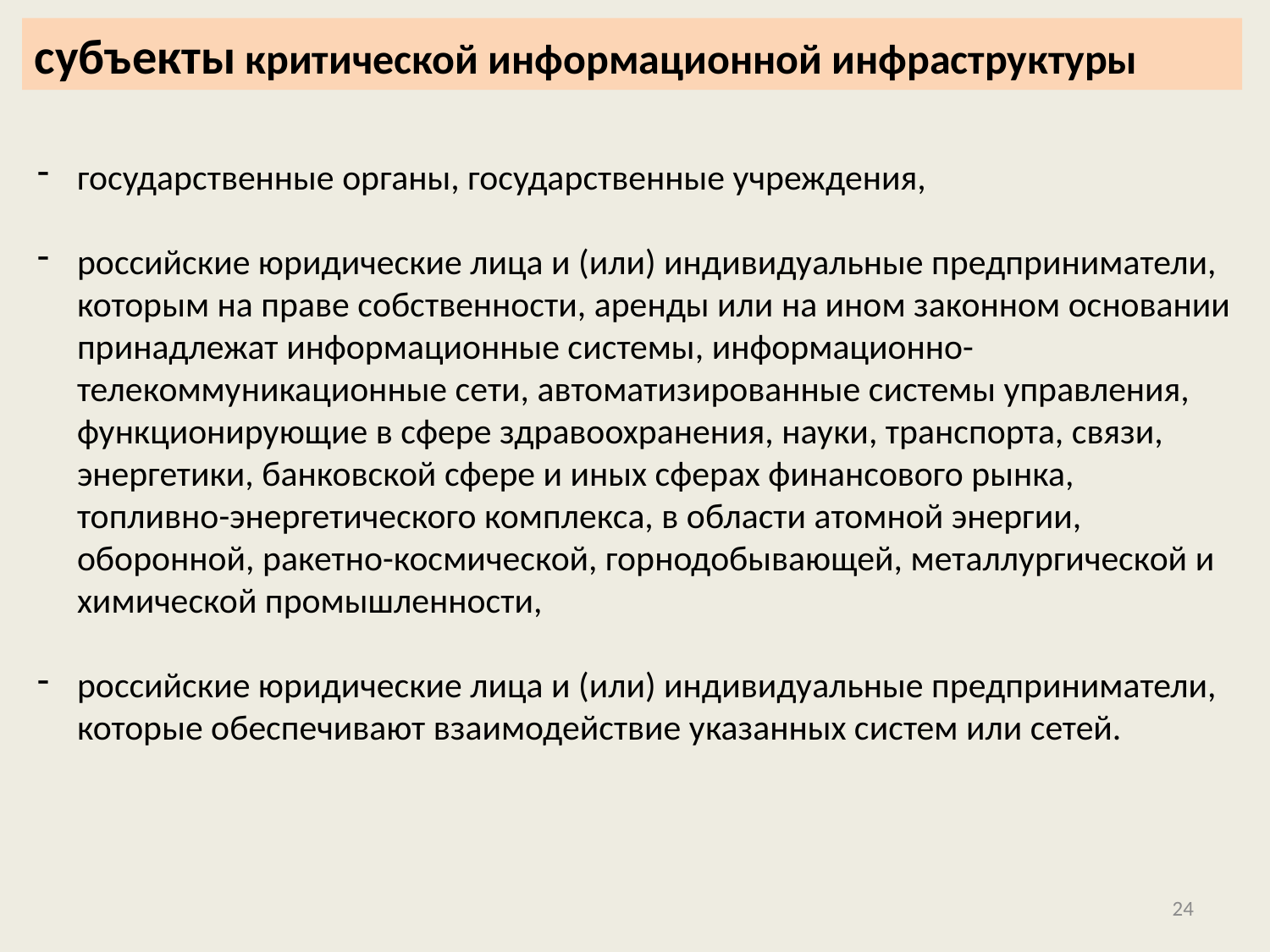

субъекты критической информационной инфраструктуры

государственные органы, государственные учреждения,

российские юридические лица и (или) индивидуальные предприниматели, которым на праве собственности, аренды или на ином законном основании принадлежат информационные системы, информационно-телекоммуникационные сети, автоматизированные системы управления, функционирующие в сфере здравоохранения, науки, транспорта, связи, энергетики, банковской сфере и иных сферах финансового рынка, топливно-энергетического комплекса, в области атомной энергии, оборонной, ракетно-космической, горнодобывающей, металлургической и химической промышленности,

российские юридические лица и (или) индивидуальные предприниматели, которые обеспечивают взаимодействие указанных систем или сетей.
24